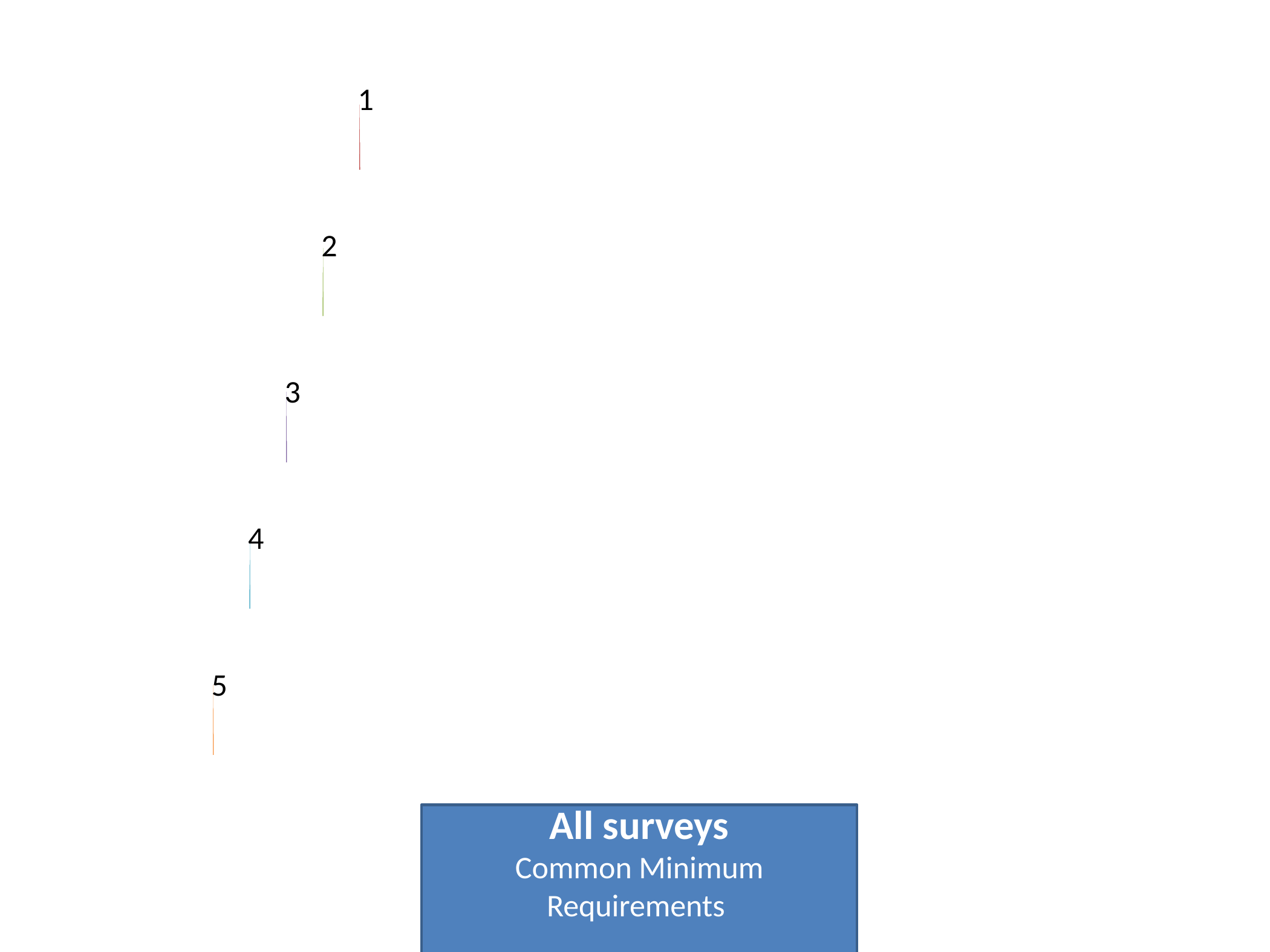

#
3
4
5
2
1
All surveys
Common Minimum Requirements